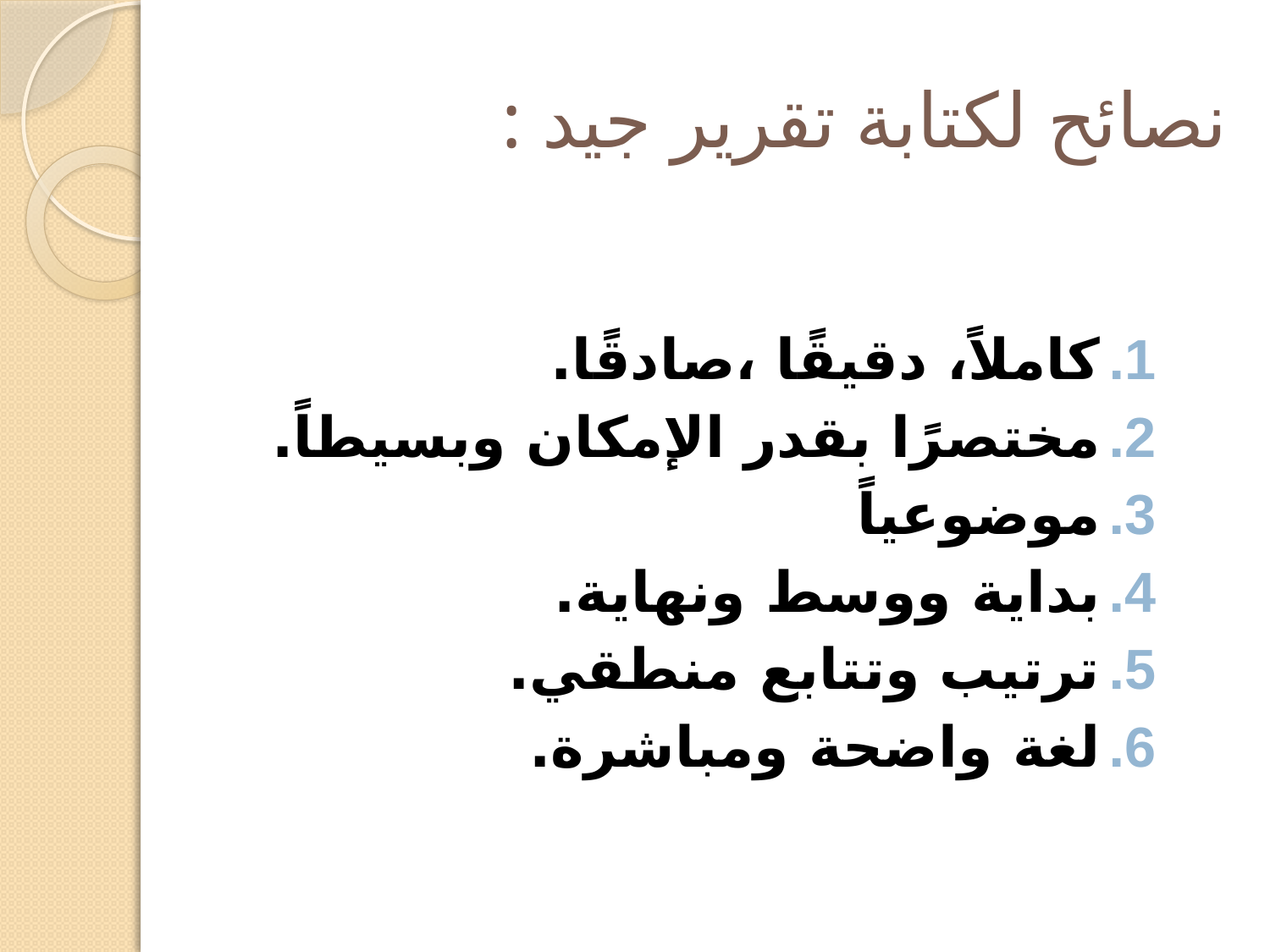

# نصائح لكتابة تقرير جيد :
كاملاً، دقيقًا ،صادقًا.
مختصرًا بقدر الإمكان وبسيطاً.
موضوعياً
بداية ووسط ونهاية.
ترتيب وتتابع منطقي.
لغة واضحة ومباشرة.